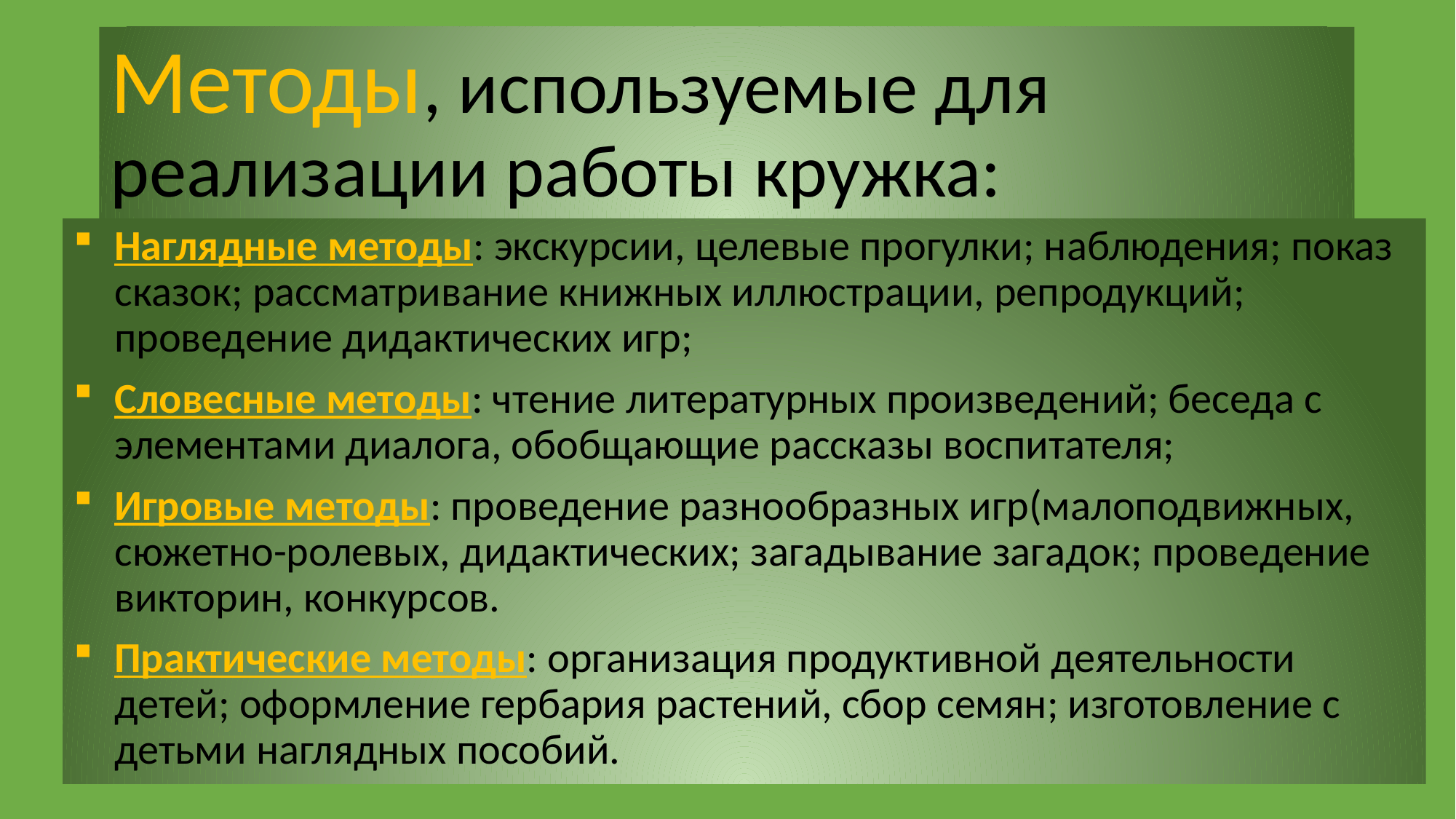

# Методы, используемые для реализации работы кружка:
Наглядные методы: экскурсии, целевые прогулки; наблюдения; показ сказок; рассматривание книжных иллюстрации, репродукций; проведение дидактических игр;
Словесные методы: чтение литературных произведений; беседа с элементами диалога, обобщающие рассказы воспитателя;
Игровые методы: проведение разнообразных игр(малоподвижных, сюжетно-ролевых, дидактических; загадывание загадок; проведение викторин, конкурсов.
Практические методы: организация продуктивной деятельности детей; оформление гербария растений, сбор семян; изготовление с детьми наглядных пособий.